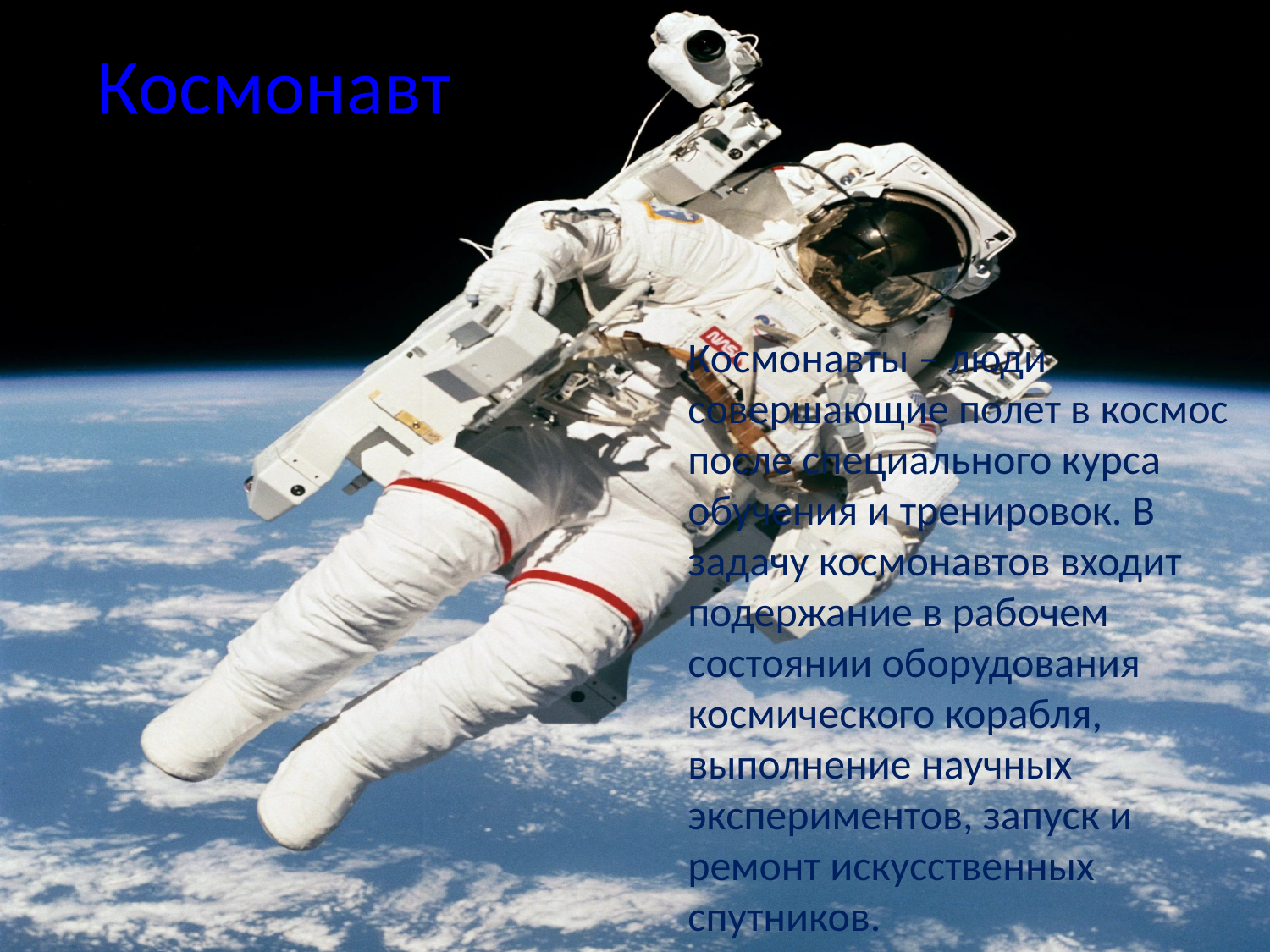

# Космонавт
Космонавты – люди совершающие полет в космос после специального курса обучения и тренировок. В задачу космонавтов входит подержание в рабочем состоянии оборудования космического корабля, выполнение научных экспериментов, запуск и ремонт искусственных спутников.